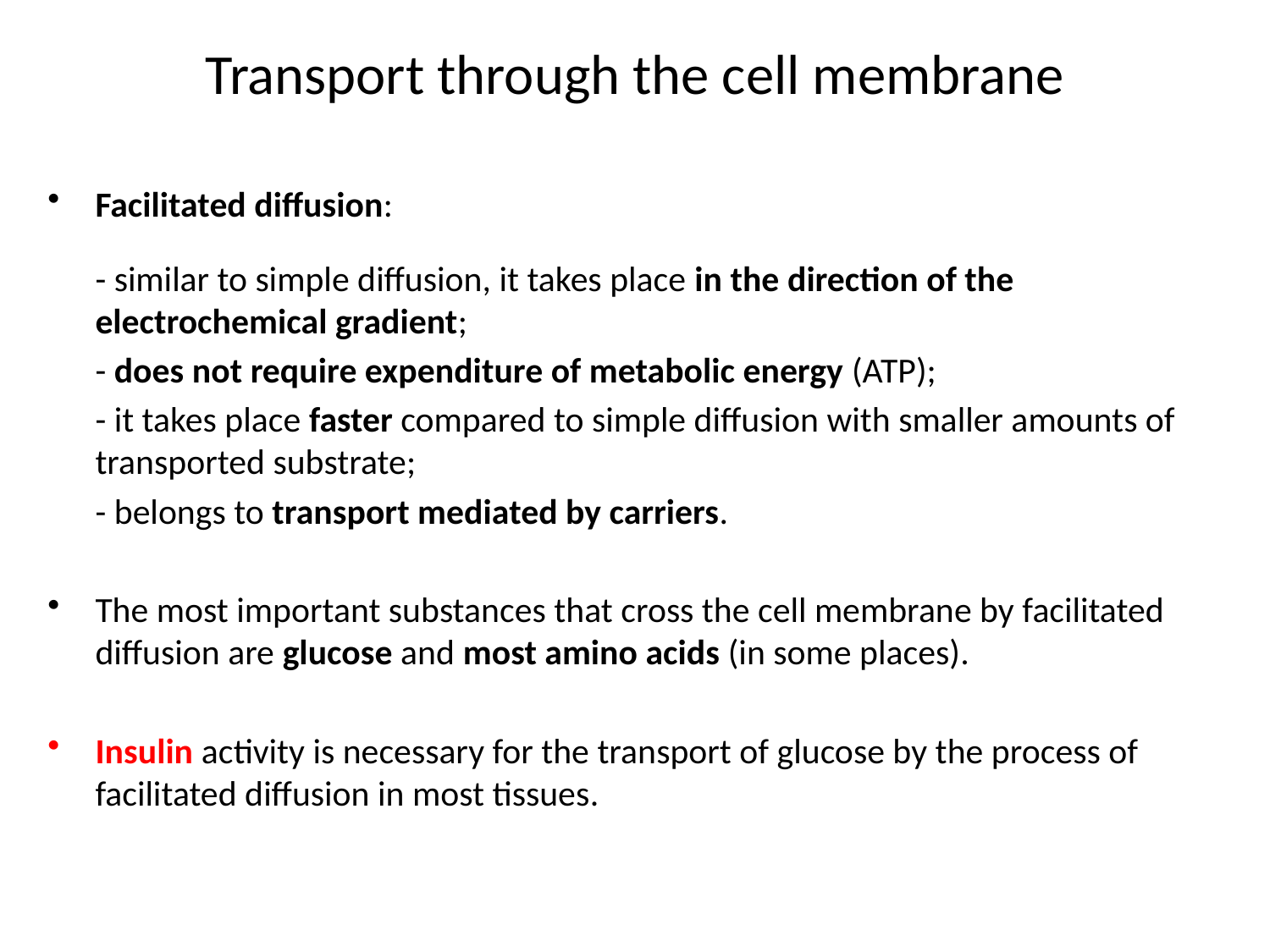

Transport through the cell membrane

Facilitated diffusion:

	- similar to simple diffusion, it takes place in the direction of the electrochemical gradient;
	- does not require expenditure of metabolic energy (АТР);
	- it takes place faster compared to simple diffusion with smaller amounts of transported substrate;
	- belongs to transport mediated by carriers.

The most important substances that cross the cell membrane by facilitated diffusion are glucose and most amino acids (in some places).

Insulin activity is necessary for the transport of glucose by the process of facilitated diffusion in most tissues.